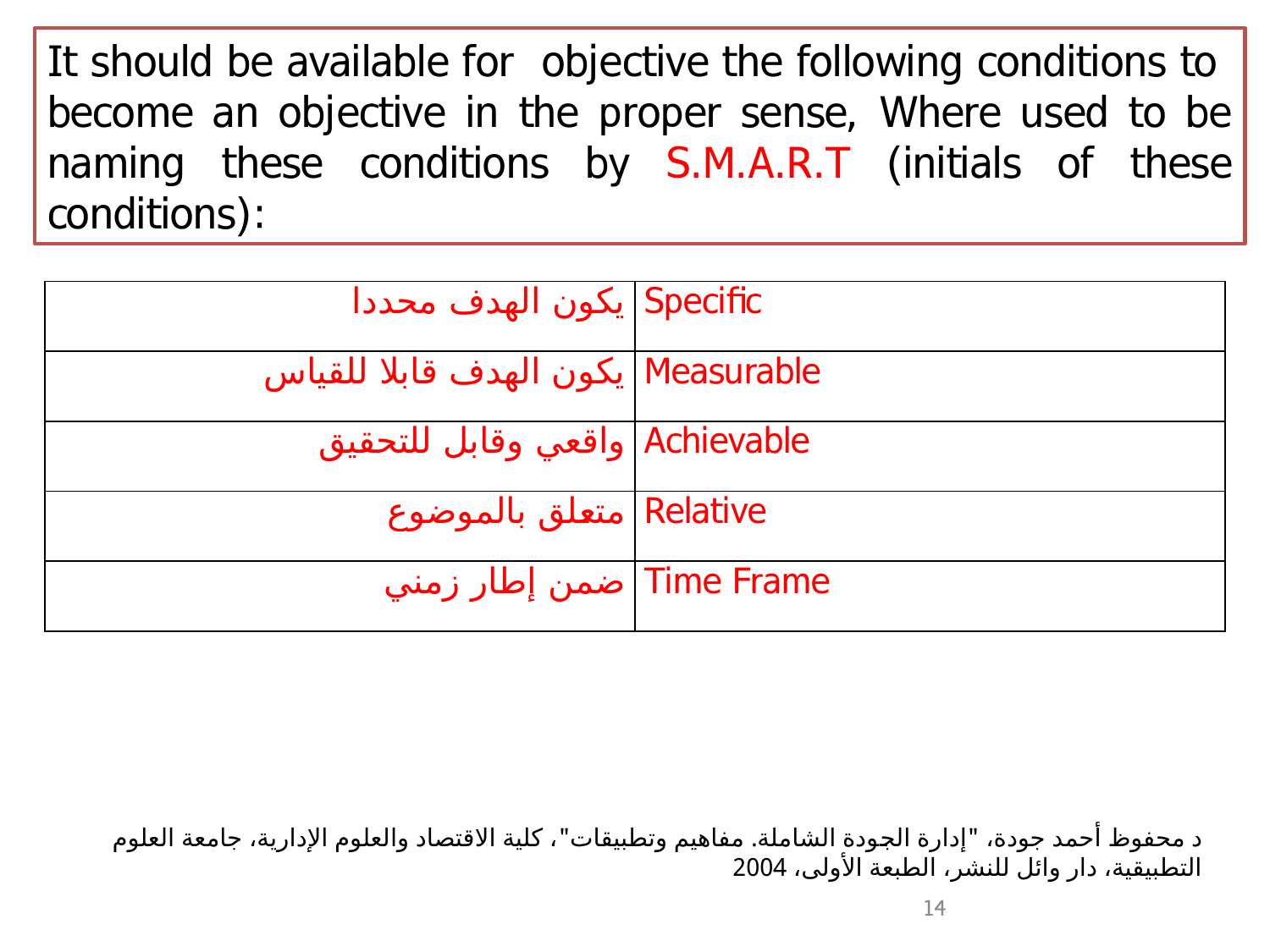

It should be available for  objective the following conditions to  become an objective in the proper sense, Where used to be naming these conditions by S.M.A.R.T (initials of these conditions):
| يكون الهدف محددا | Specific |
| --- | --- |
| يكون الهدف قابلا للقياس | Measurable |
| واقعي وقابل للتحقيق | Achievable |
| متعلق بالموضوع | Relative |
| ضمن إطار زمني | Time Frame |
د محفوظ أحمد جودة، "إدارة الجودة الشاملة. مفاهيم وتطبيقات"، كلية الاقتصاد والعلوم الإدارية، جامعة العلوم التطبيقية، دار وائل للنشر، الطبعة الأولى، 2004
14